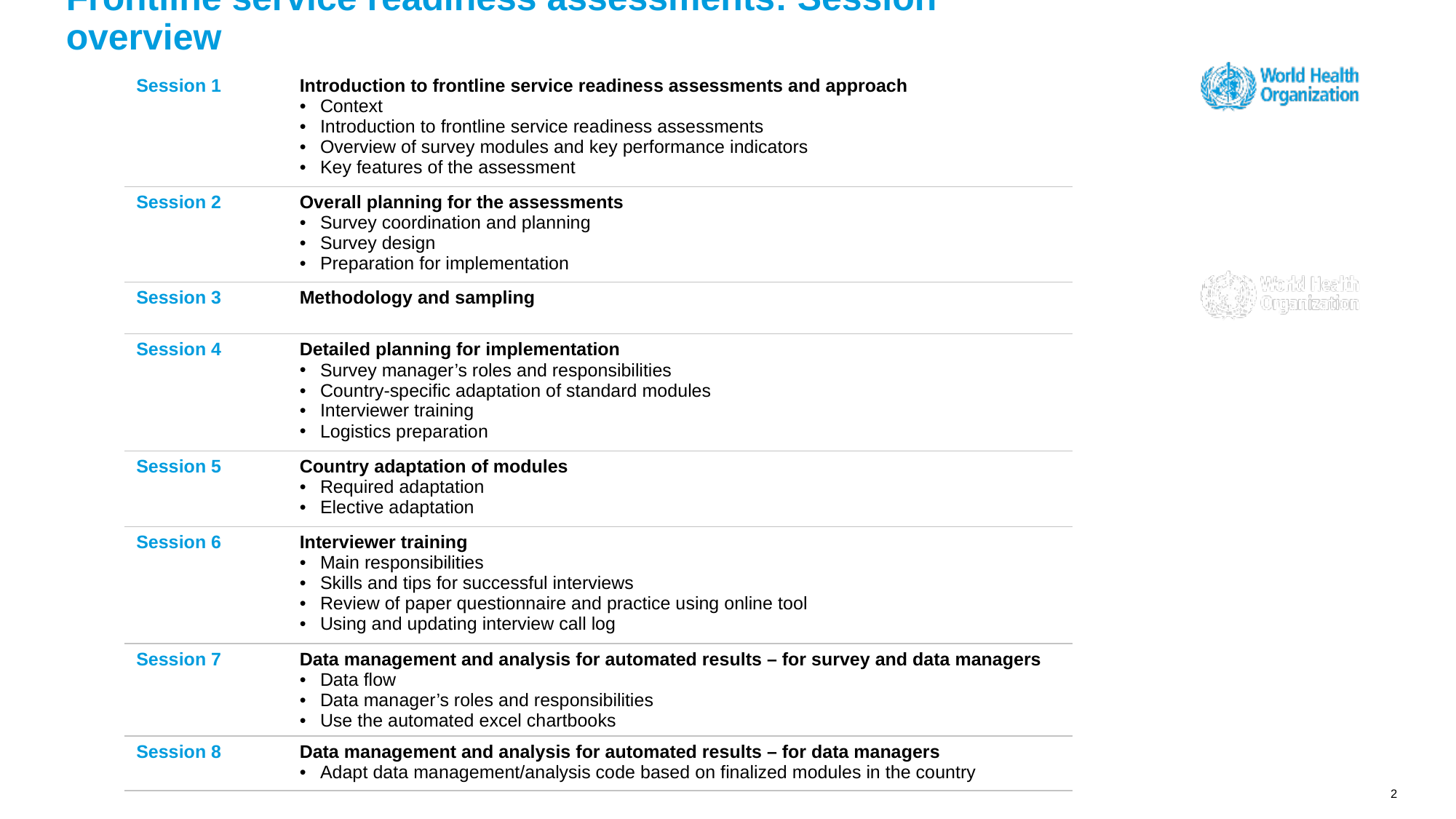

# Frontline service readiness assessments: Session overview
| Session 1 | Introduction to frontline service readiness assessments and approach Context Introduction to frontline service readiness assessments Overview of survey modules and key performance indicators Key features of the assessment |
| --- | --- |
| Session 2 | Overall planning for the assessments Survey coordination and planning Survey design Preparation for implementation |
| Session 3 | Methodology and sampling |
| Session 4 | Detailed planning for implementation Survey manager’s roles and responsibilities  Country-specific adaptation of standard modules Interviewer training   Logistics preparation |
| Session 5 | Country adaptation of modules Required adaptation  Elective adaptation |
| Session 6 | Interviewer training  Main responsibilities Skills and tips for successful interviews Review of paper questionnaire and practice using online tool Using and updating interview call log |
| Session 7 | Data management and analysis for automated results – for survey and data managers Data flow Data manager’s roles and responsibilities  Use the automated excel chartbooks |
| Session 8 | Data management and analysis for automated results – for data managers Adapt data management/analysis code based on finalized modules in the country |
2